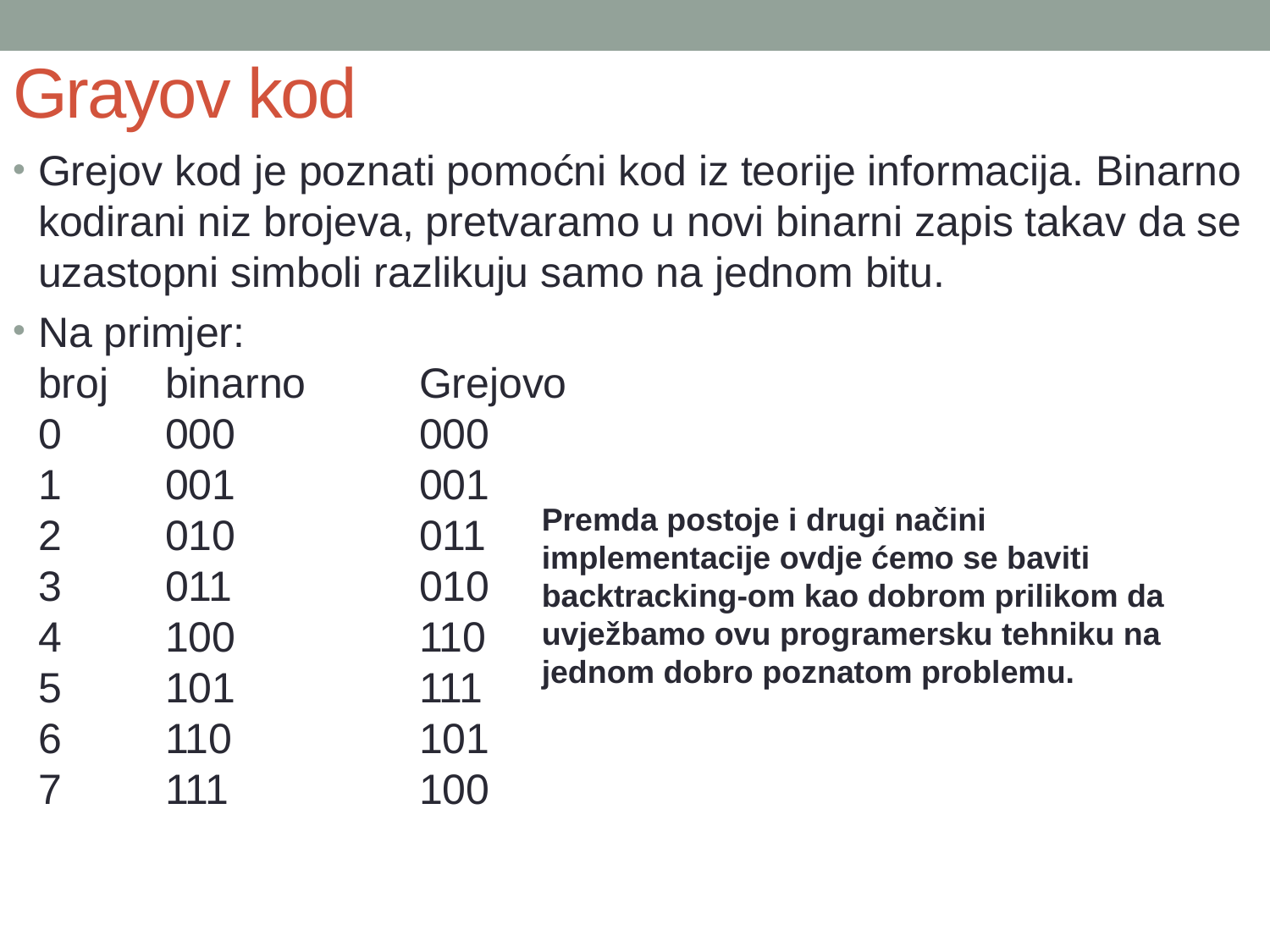

# Grayov kod
Grejov kod je poznati pomoćni kod iz teorije informacija. Binarno kodirani niz brojeva, pretvaramo u novi binarni zapis takav da se uzastopni simboli razlikuju samo na jednom bitu.
Na primjer:
broj	binarno	Grejovo
0	000		000
1	001		001
2	010		011
3	011		010
4	100		110
5	101		111
6	110		101
7	111		100
Premda postoje i drugi načini implementacije ovdje ćemo se baviti backtracking-om kao dobrom prilikom da uvježbamo ovu programersku tehniku na jednom dobro poznatom problemu.